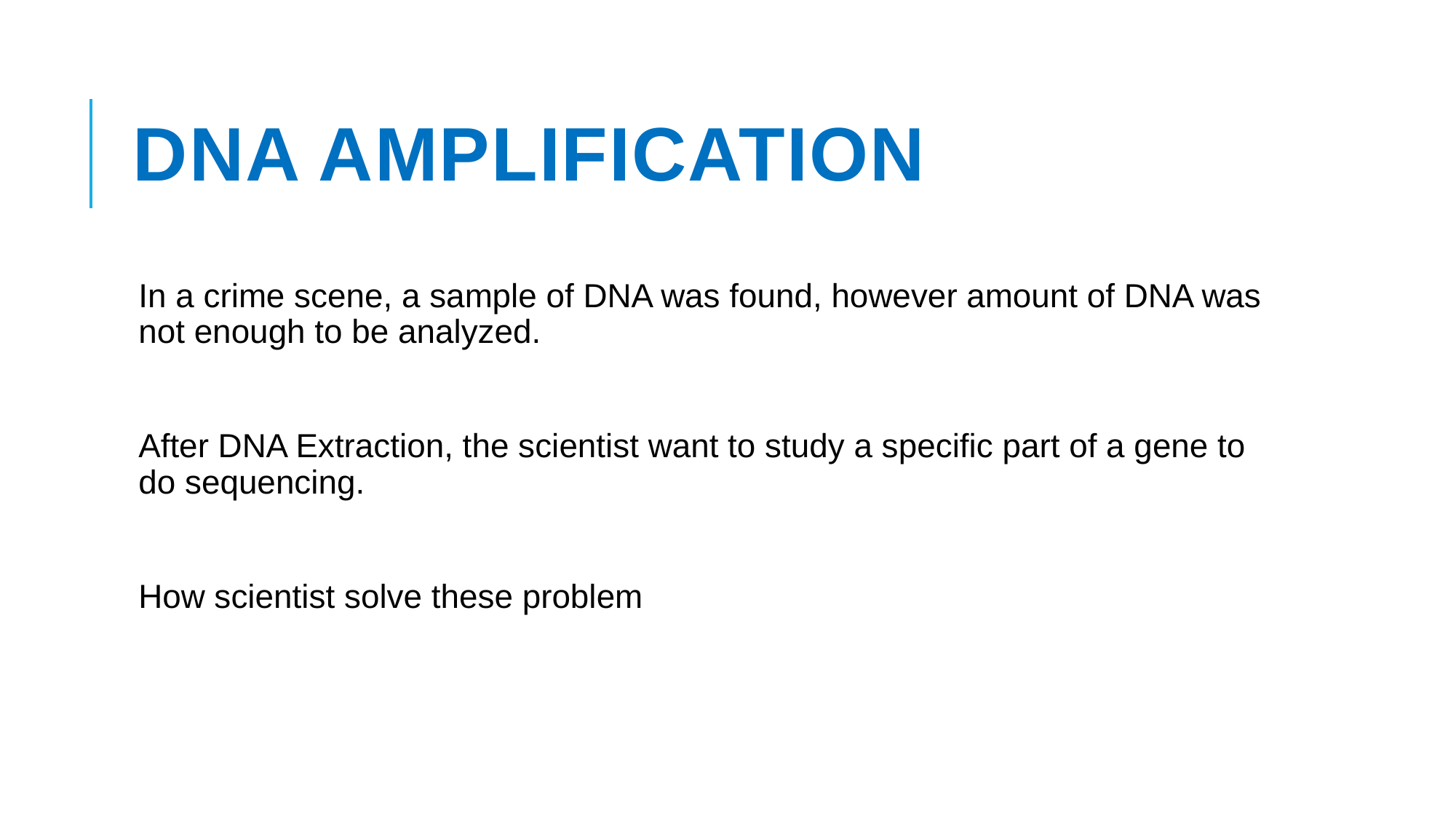

# DNA Amplification
In a crime scene, a sample of DNA was found, however amount of DNA was not enough to be analyzed.

After DNA Extraction, the scientist want to study a specific part of a gene to do sequencing.

How scientist solve these problem